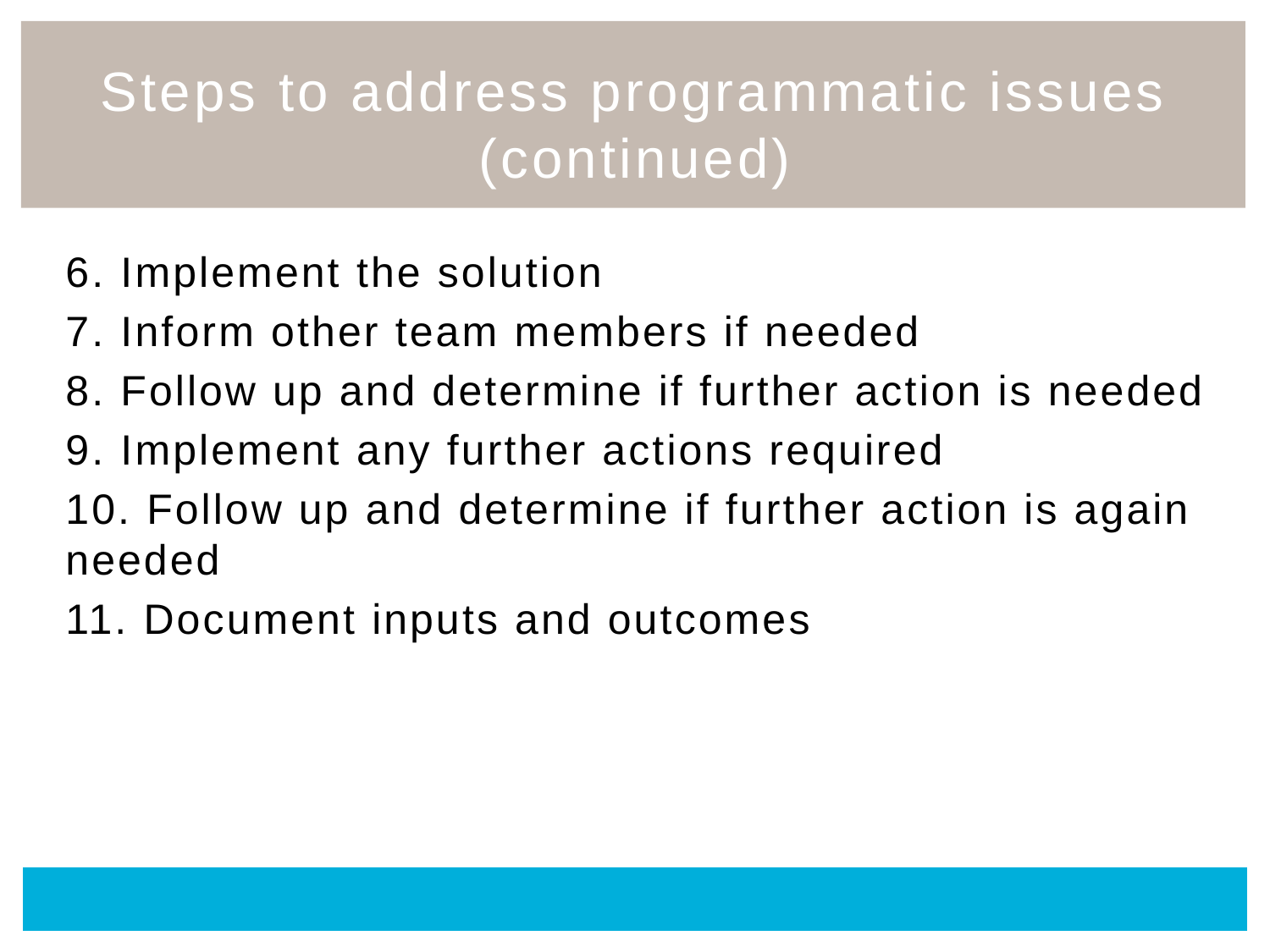

# Steps to address programmatic issues (continued)
6. Implement the solution
7. Inform other team members if needed
8. Follow up and determine if further action is needed
9. Implement any further actions required
10. Follow up and determine if further action is again needed
11. Document inputs and outcomes